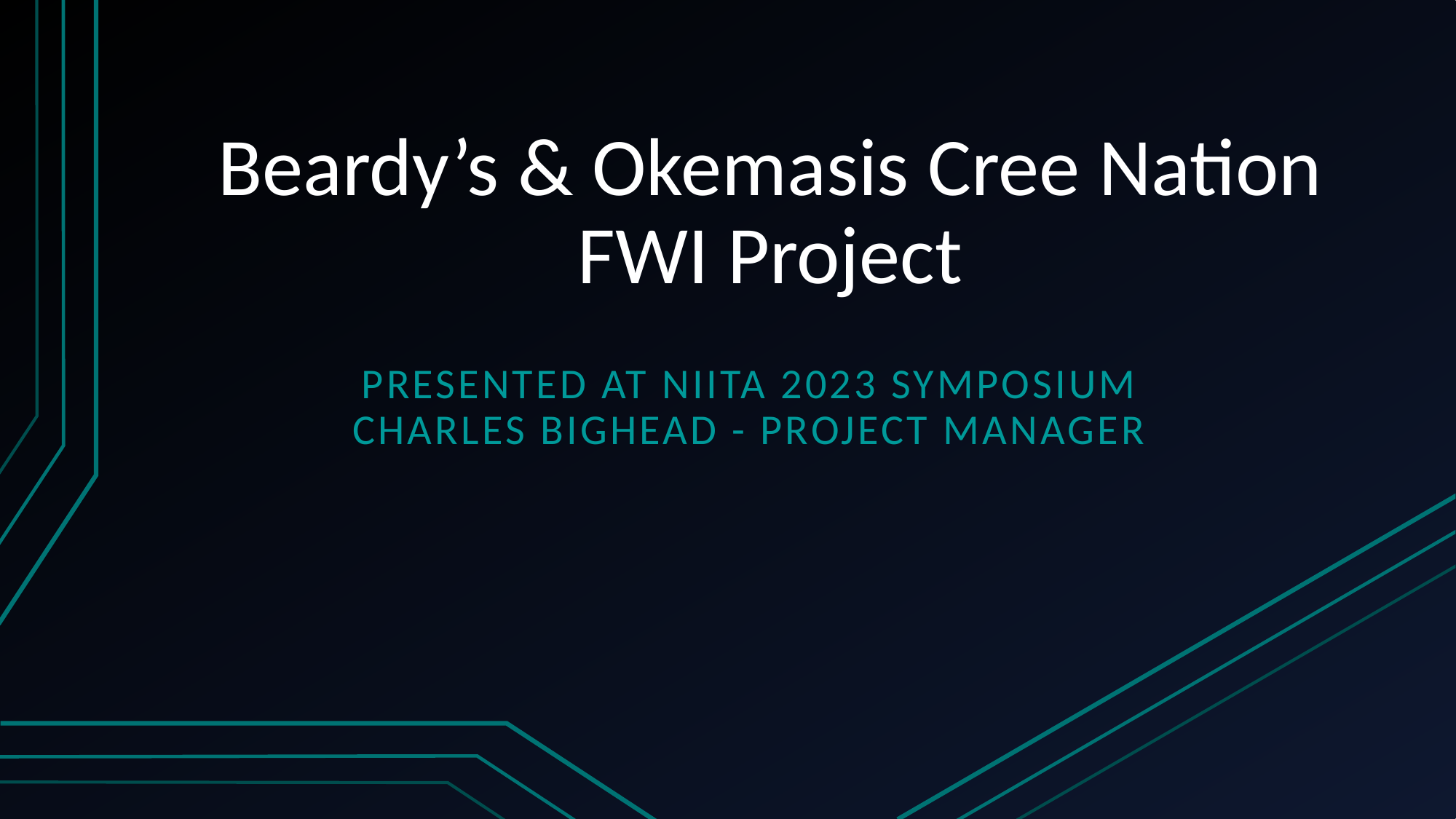

# Beardy’s & Okemasis Cree Nation FWI Project
Presented at niita 2023 symposium
Charles Bighead - Project Manager